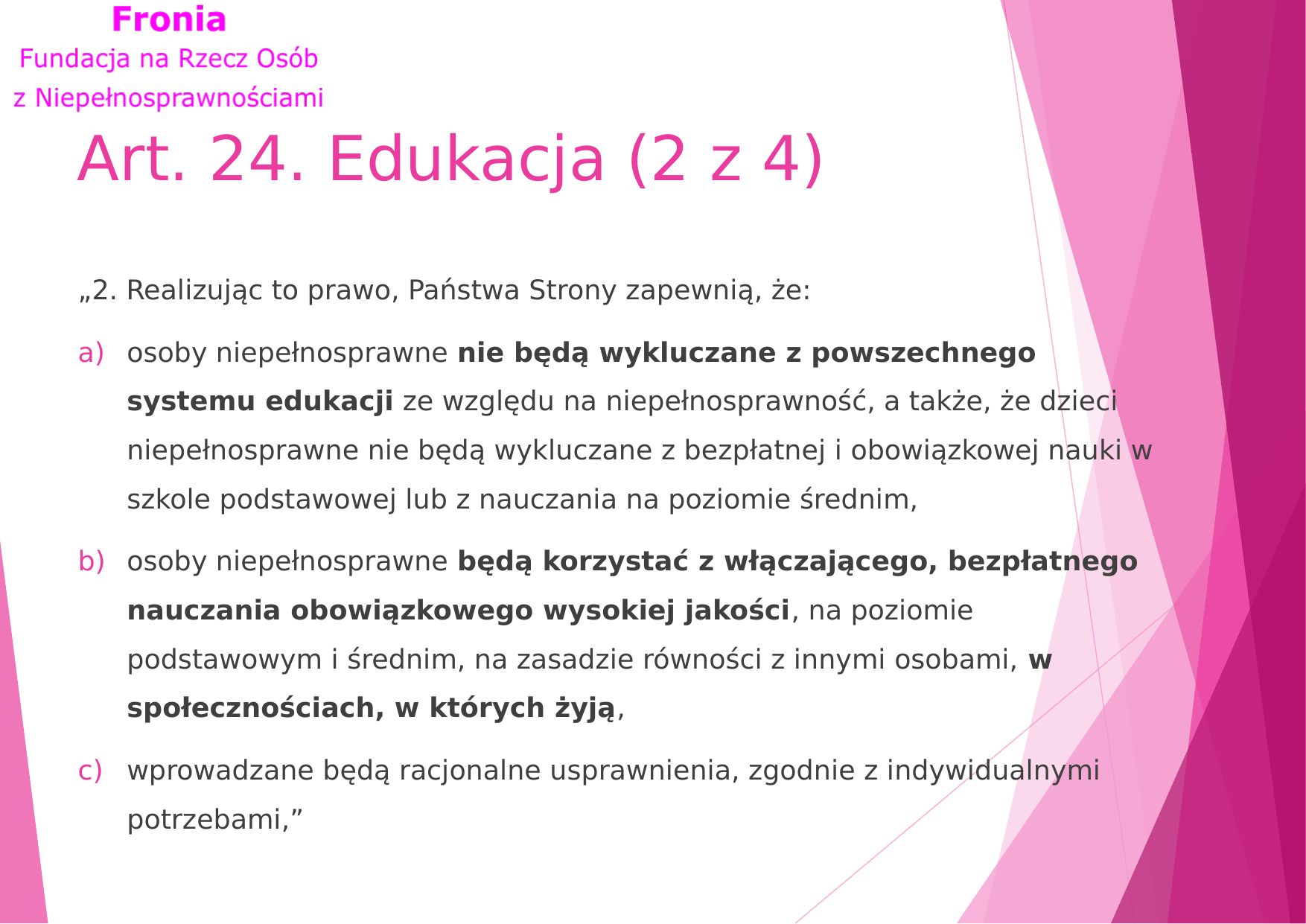

# Art. 24. Edukacja (2 z 4)
„2. Realizując to prawo, Państwa Strony zapewnią, że:
osoby niepełnosprawne nie będą wykluczane z powszechnego systemu edukacji ze względu na niepełnosprawność, a także, że dzieci niepełnosprawne nie będą wykluczane z bezpłatnej i obowiązkowej nauki w szkole podstawowej lub z nauczania na poziomie średnim,
osoby niepełnosprawne będą korzystać z włączającego, bezpłatnego nauczania obowiązkowego wysokiej jakości, na poziomie podstawowym i średnim, na zasadzie równości z innymi osobami, w społecznościach, w których żyją,
wprowadzane będą racjonalne usprawnienia, zgodnie z indywidualnymi potrzebami,”